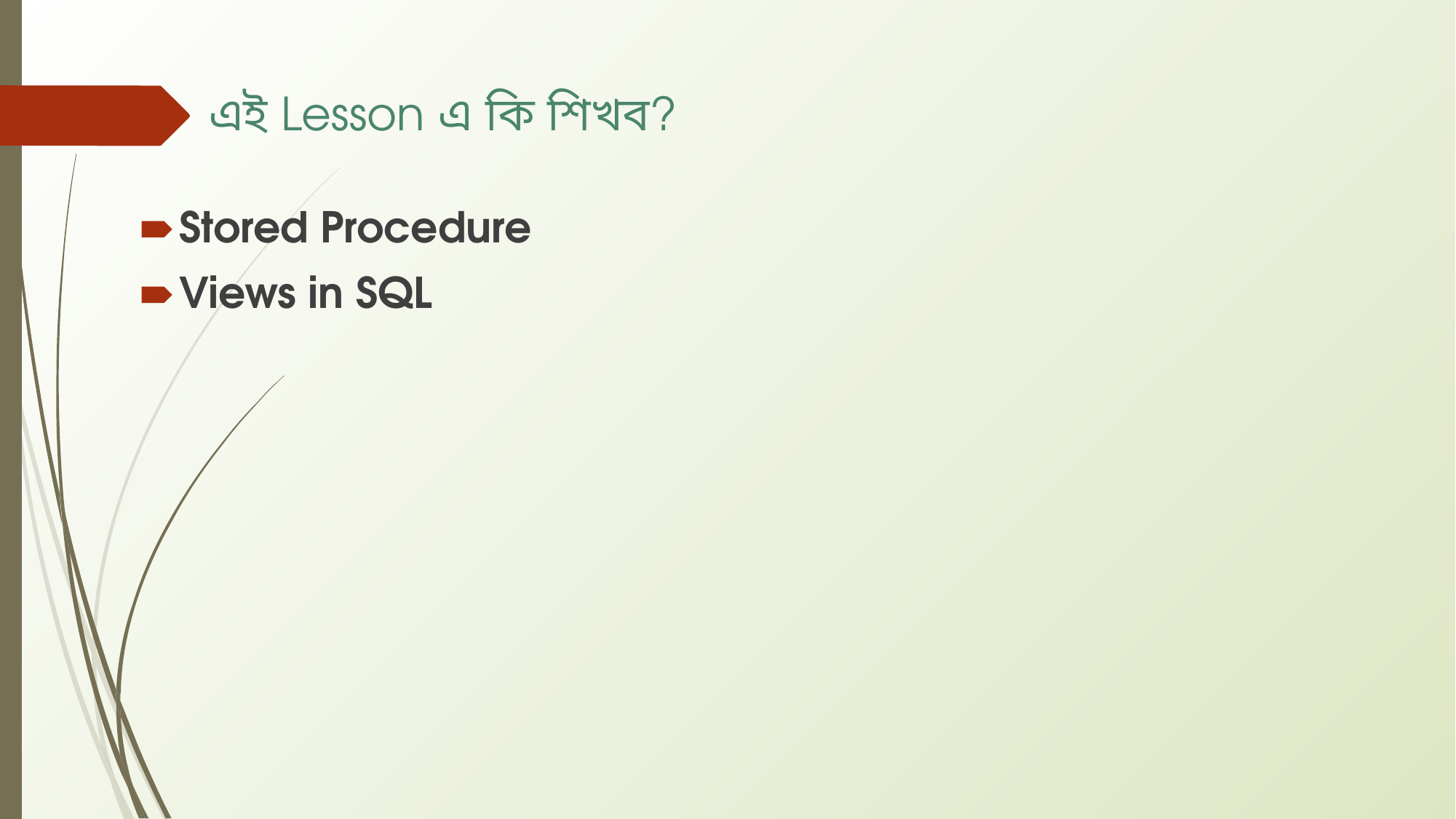

# এই Lesson এ কি শিখব?
Stored Procedure
Views in SQL